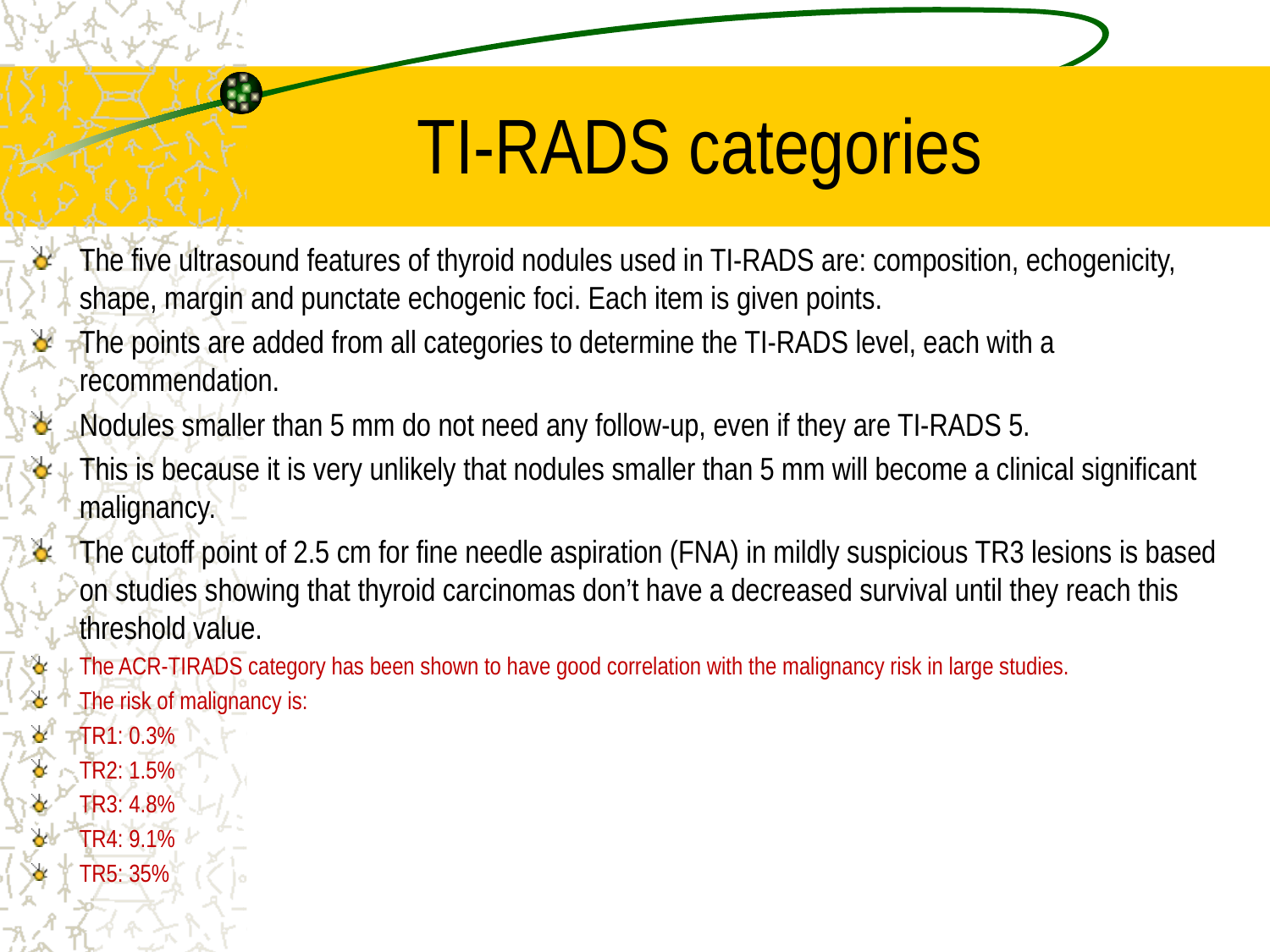

# TI-RADS categories
The five ultrasound features of thyroid nodules used in TI-RADS are: composition, echogenicity, shape, margin and punctate echogenic foci. Each item is given points.
The points are added from all categories to determine the TI-RADS level, each with a recommendation.
Nodules smaller than 5 mm do not need any follow-up, even if they are TI-RADS 5.
This is because it is very unlikely that nodules smaller than 5 mm will become a clinical significant malignancy.
The cutoff point of 2.5 cm for fine needle aspiration (FNA) in mildly suspicious TR3 lesions is based on studies showing that thyroid carcinomas don’t have a decreased survival until they reach this threshold value.
The ACR-TIRADS category has been shown to have good correlation with the malignancy risk in large studies.
The risk of malignancy is:
TR1: 0.3%
TR2: 1.5%
TR3: 4.8%
TR4: 9.1%
TR5: 35%